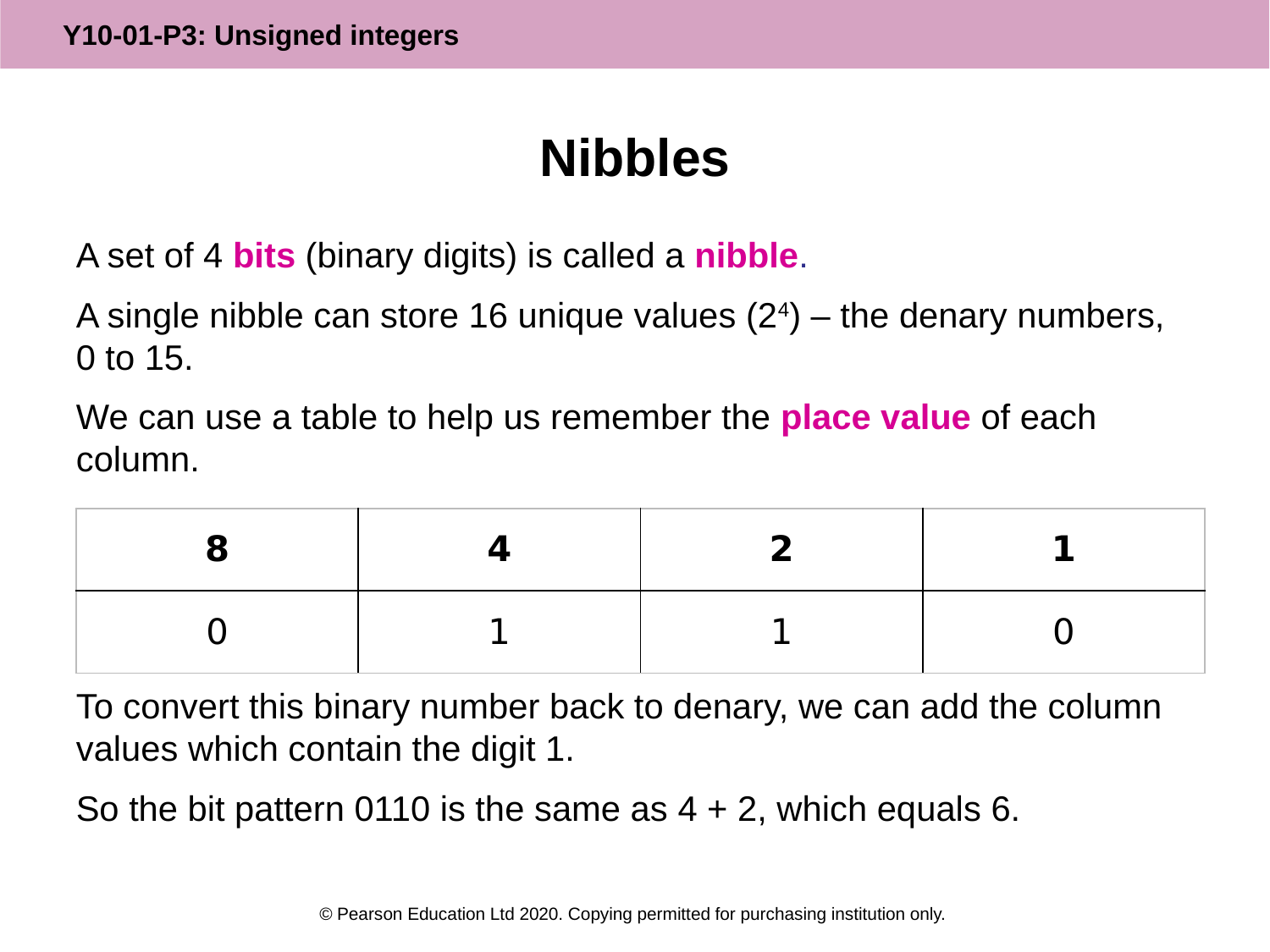

# Nibbles
A set of 4 bits (binary digits) is called a nibble.
A single nibble can store 16 unique values (24) – the denary numbers, 0 to 15.
We can use a table to help us remember the place value of each column.

To convert this binary number back to denary, we can add the column values which contain the digit 1.
So the bit pattern 0110 is the same as 4 + 2, which equals 6.

| 8 | 4 | 2 | 1 |
| --- | --- | --- | --- |
| 0 | 1 | 1 | 0 |
© Pearson Education Ltd 2020. Copying permitted for purchasing institution only.